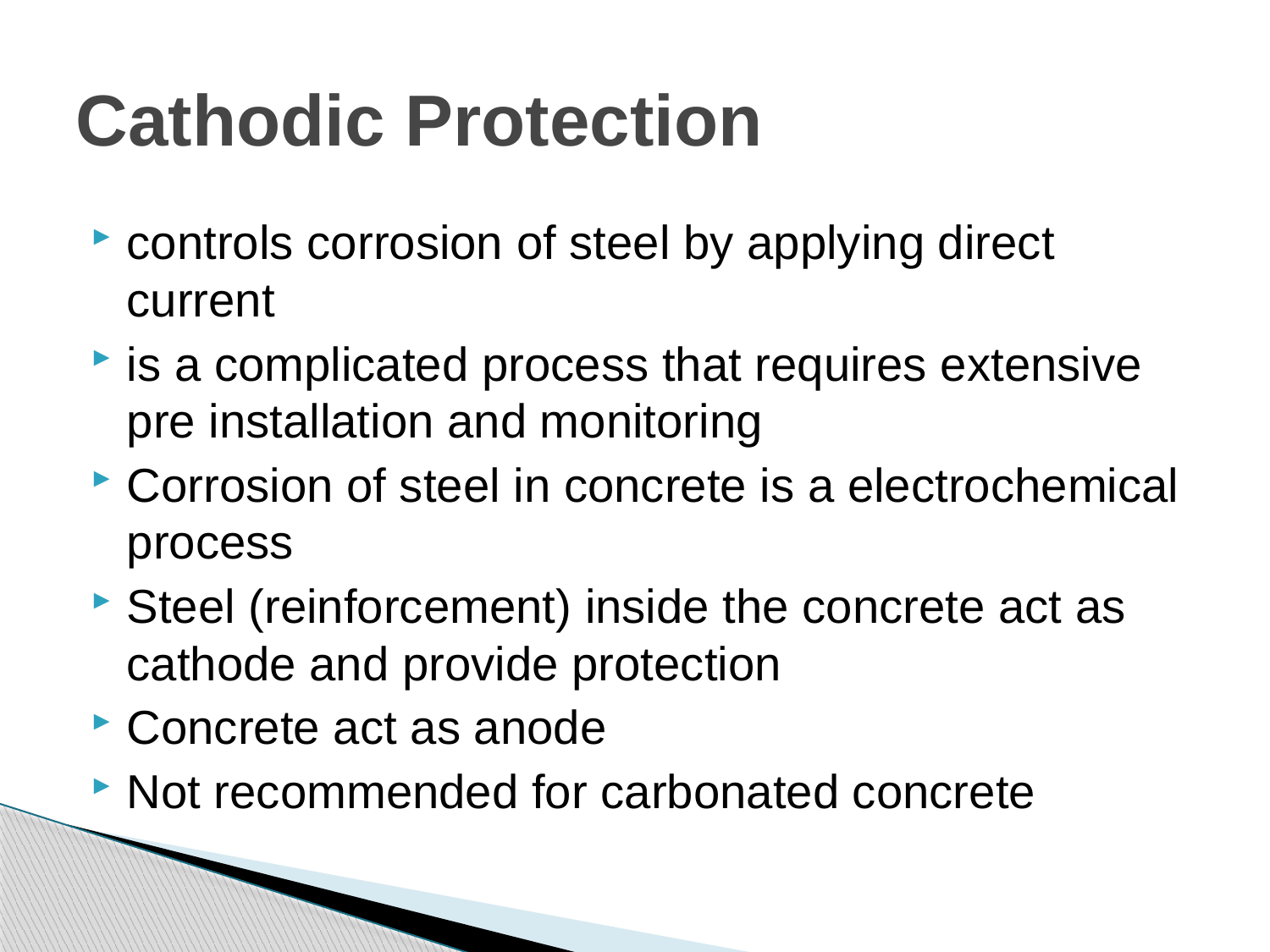

# Cathodic Protection
controls corrosion of steel by applying direct current
is a complicated process that requires extensive pre installation and monitoring
Corrosion of steel in concrete is a electrochemical process
Steel (reinforcement) inside the concrete act as cathode and provide protection
Concrete act as anode
Not recommended for carbonated concrete